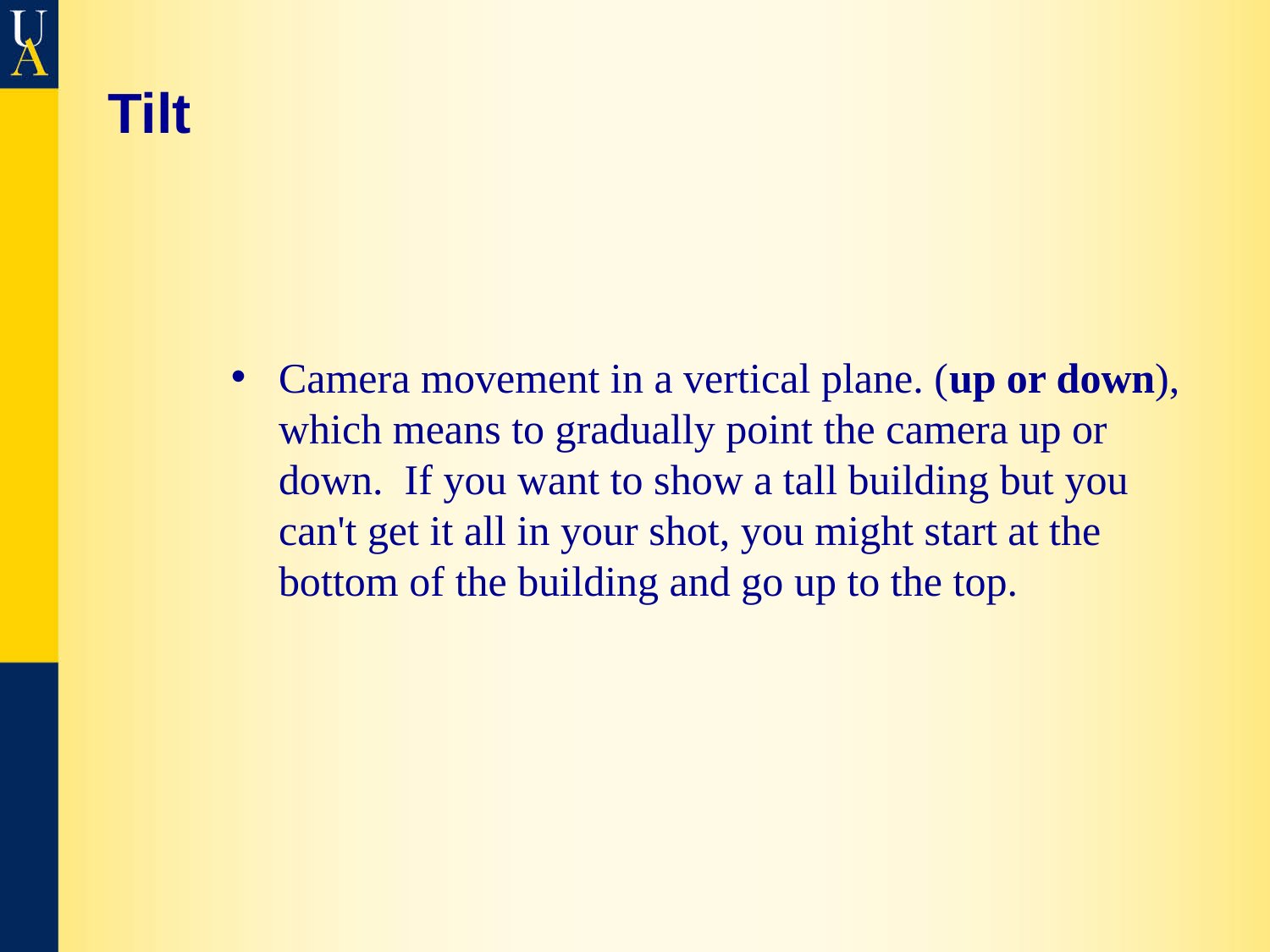

# Tilt
Camera movement in a vertical plane. (up or down), which means to gradually point the camera up or down.  If you want to show a tall building but you can't get it all in your shot, you might start at the bottom of the building and go up to the top.